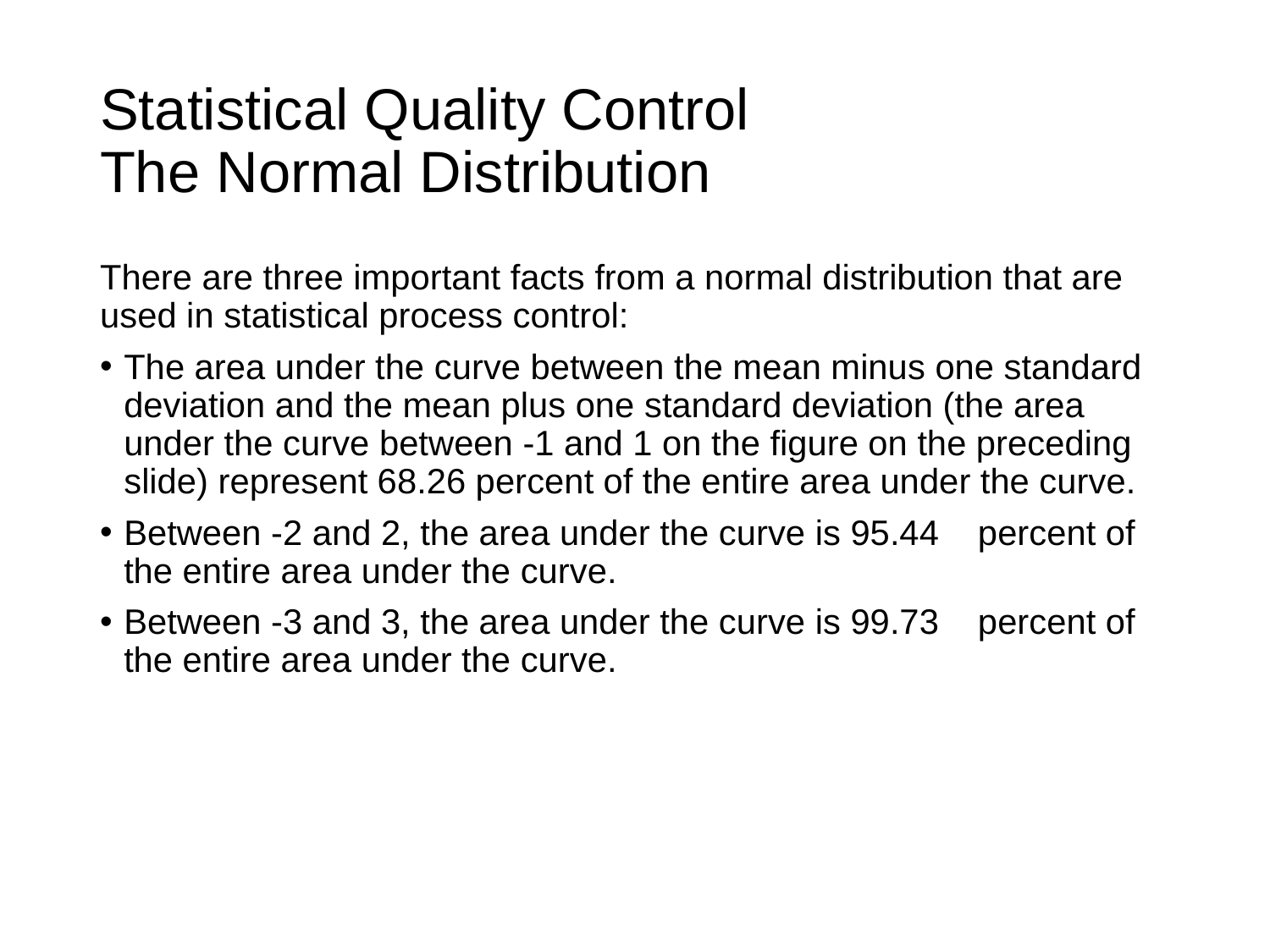

# Statistical Quality Control The Normal Distribution
There are three important facts from a normal distribution that are used in statistical process control:
The area under the curve between the mean minus one standard deviation and the mean plus one standard deviation (the area under the curve between -1 and 1 on the figure on the preceding slide) represent 68.26 percent of the entire area under the curve.
Between -2 and 2, the area under the curve is 95.44    percent of the entire area under the curve.
Between -3 and 3, the area under the curve is 99.73    percent of the entire area under the curve.